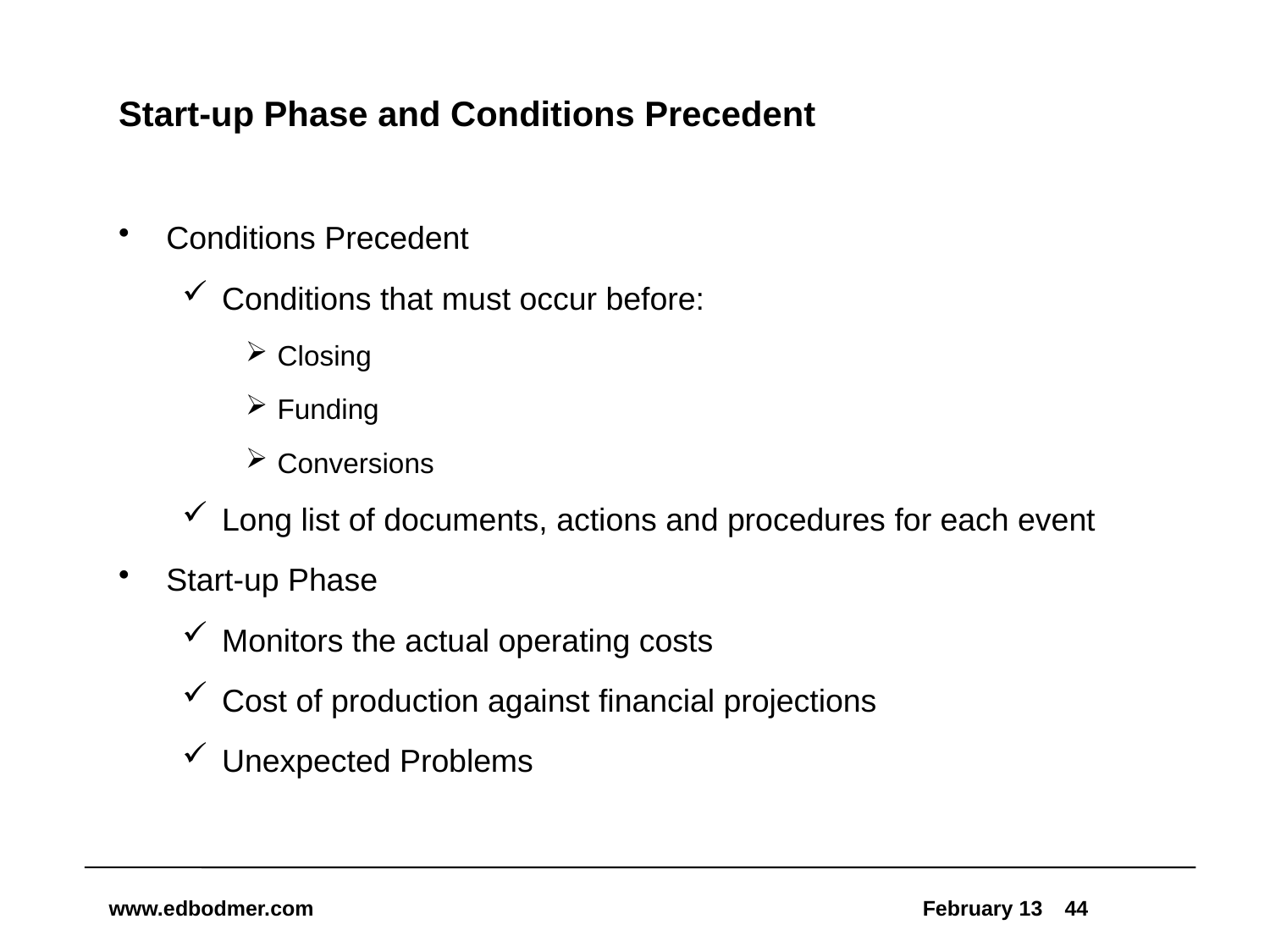

# Start-up Phase and Conditions Precedent
Conditions Precedent
Conditions that must occur before:
Closing
Funding
Conversions
Long list of documents, actions and procedures for each event
Start-up Phase
Monitors the actual operating costs
Cost of production against financial projections
Unexpected Problems